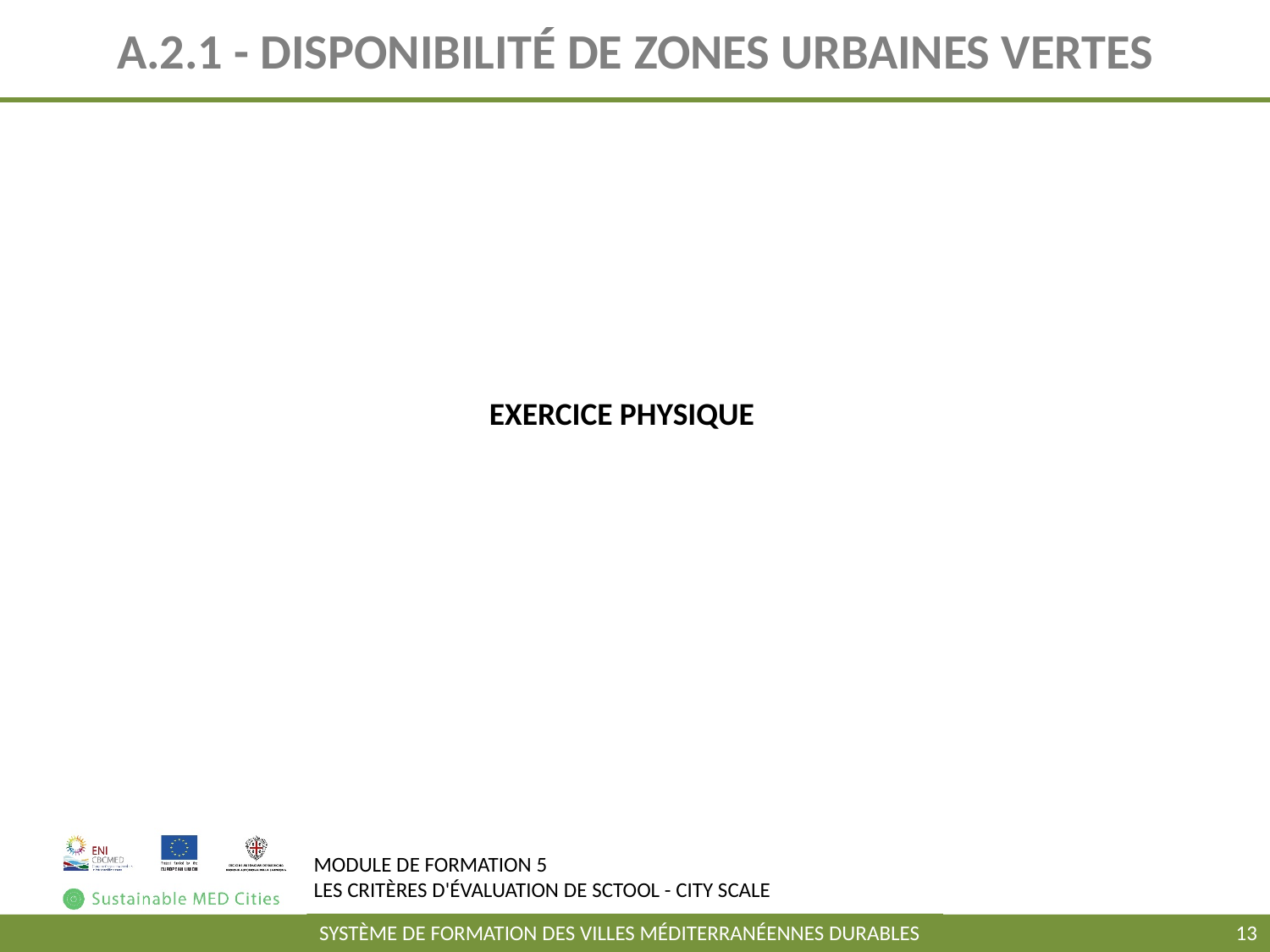

# A.2.1 - DISPONIBILITÉ DE ZONES URBAINES VERTES

EXERCICE PHYSIQUE
13
SYSTÈME DE FORMATION DES VILLES MÉDITERRANÉENNES DURABLES